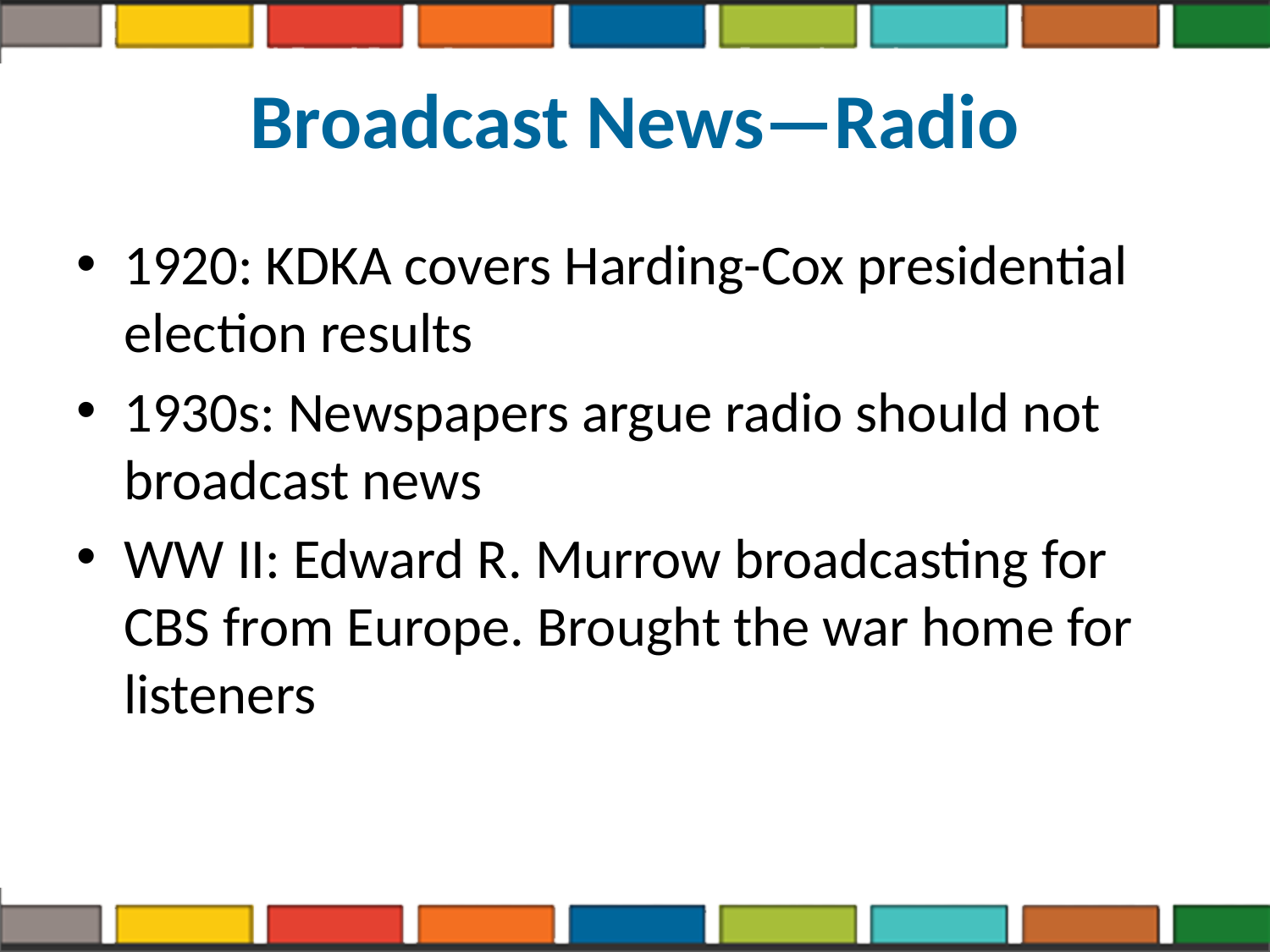

# Broadcast News—Radio
1920: KDKA covers Harding-Cox presidential election results
1930s: Newspapers argue radio should not broadcast news
WW II: Edward R. Murrow broadcasting for CBS from Europe. Brought the war home for listeners